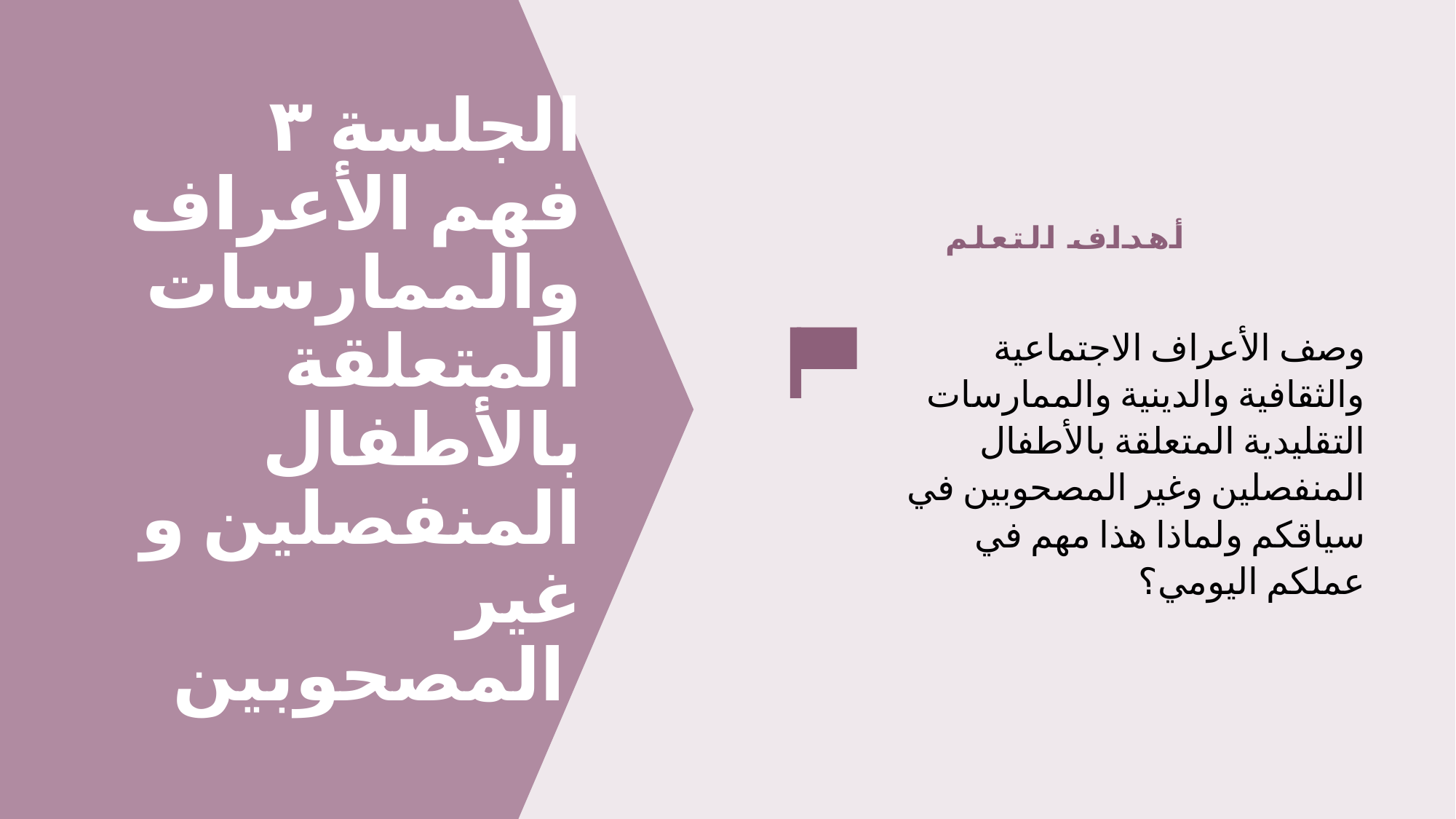

أهداف التعلم
وصف الأعراف الاجتماعية والثقافية والدينية والممارسات التقليدية المتعلقة بالأطفال المنفصلين وغير المصحوبين في سياقكم ولماذا هذا مهم في عملكم اليومي؟

# الجلسة ٣ فهم الأعراف والممارسات المتعلقة بالأطفال المنفصلين و غير المصحوبين